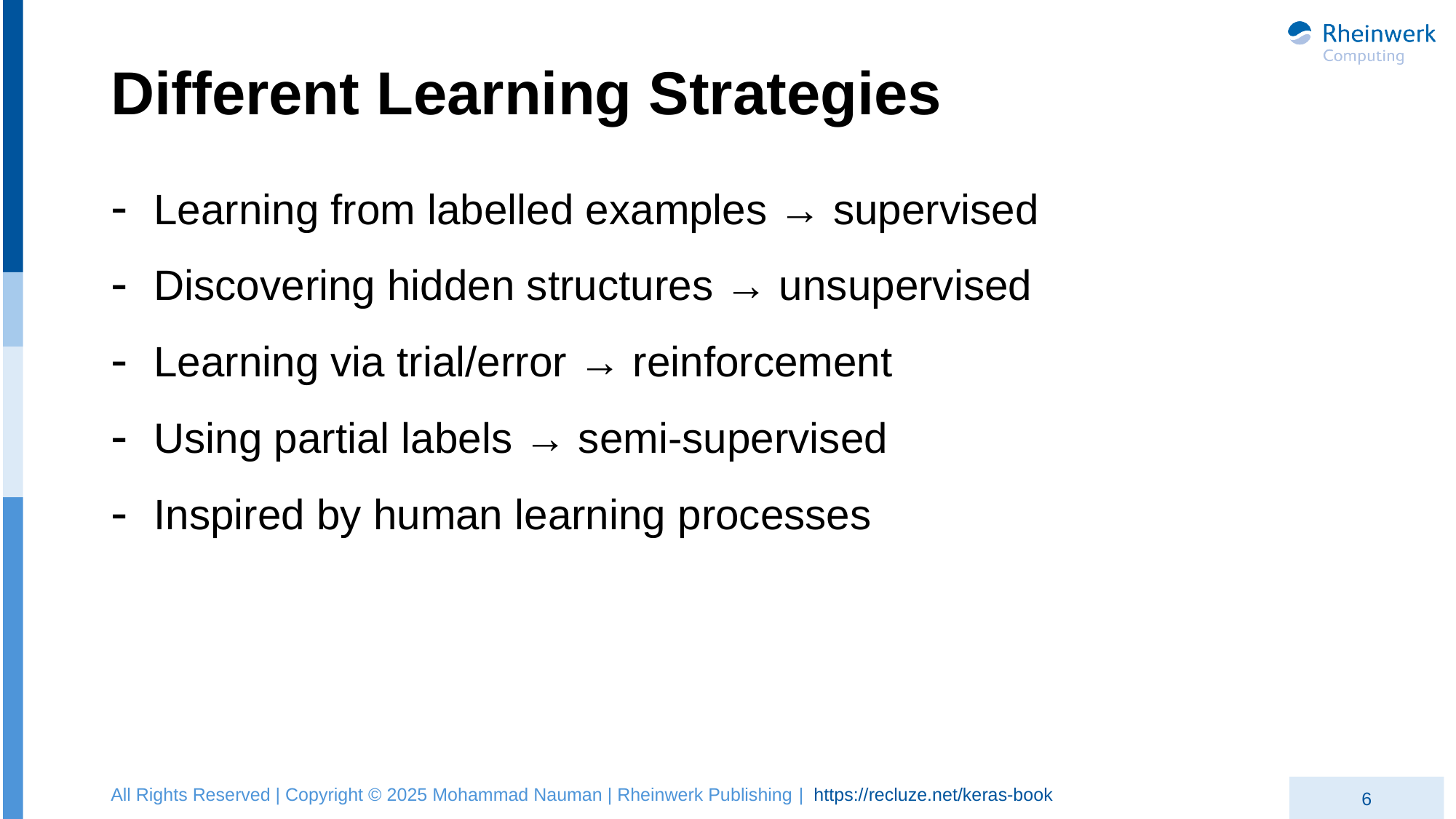

# Different Learning Strategies
Learning from labelled examples → supervised
Discovering hidden structures → unsupervised
Learning via trial/error → reinforcement
Using partial labels → semi-supervised
Inspired by human learning processes